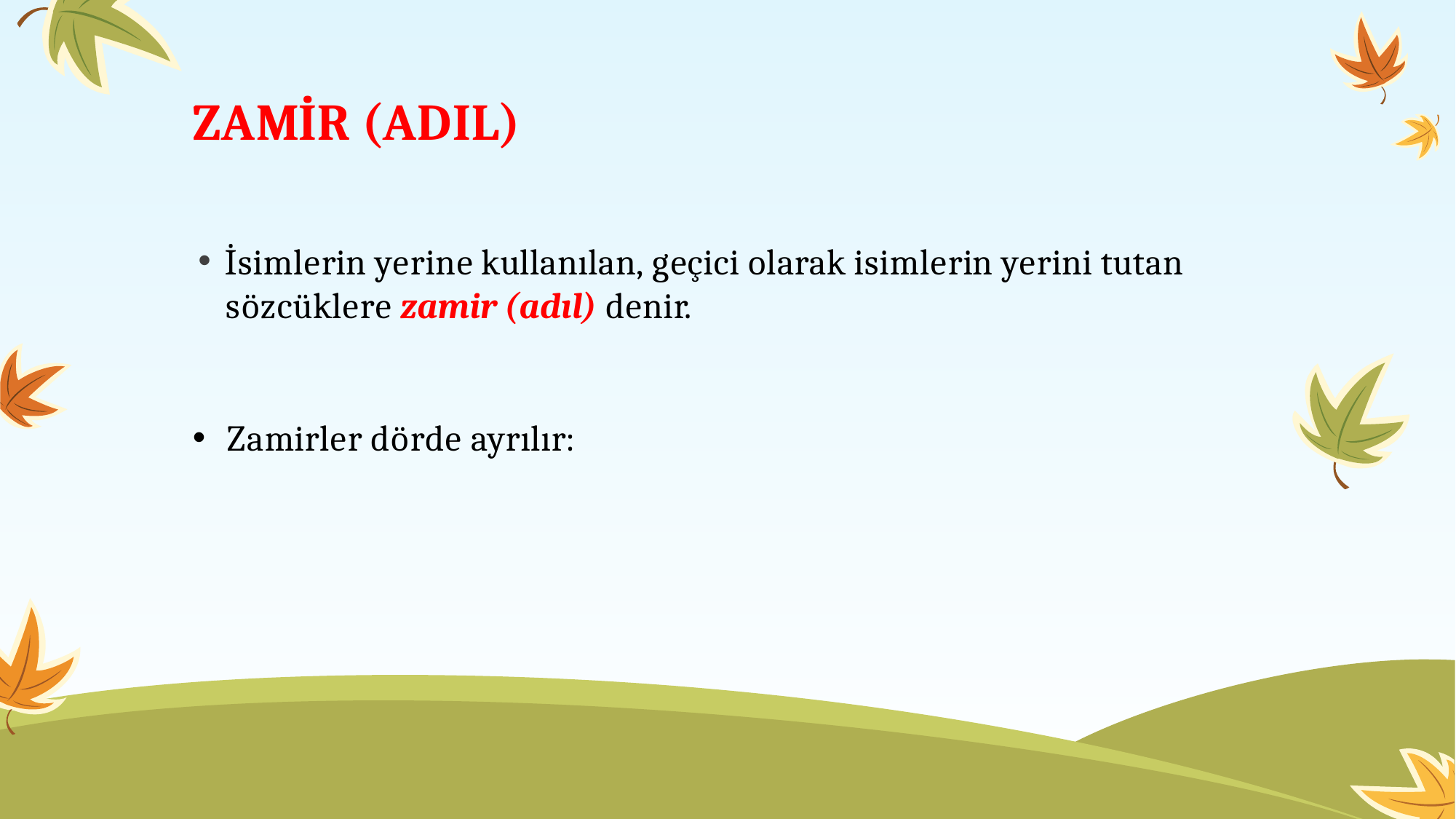

# ZAMİR (ADIL)
İsimlerin yerine kullanılan, geçici olarak isimlerin yerini tutan sözcüklere zamir (adıl) denir.
Zamirler dörde ayrılır: